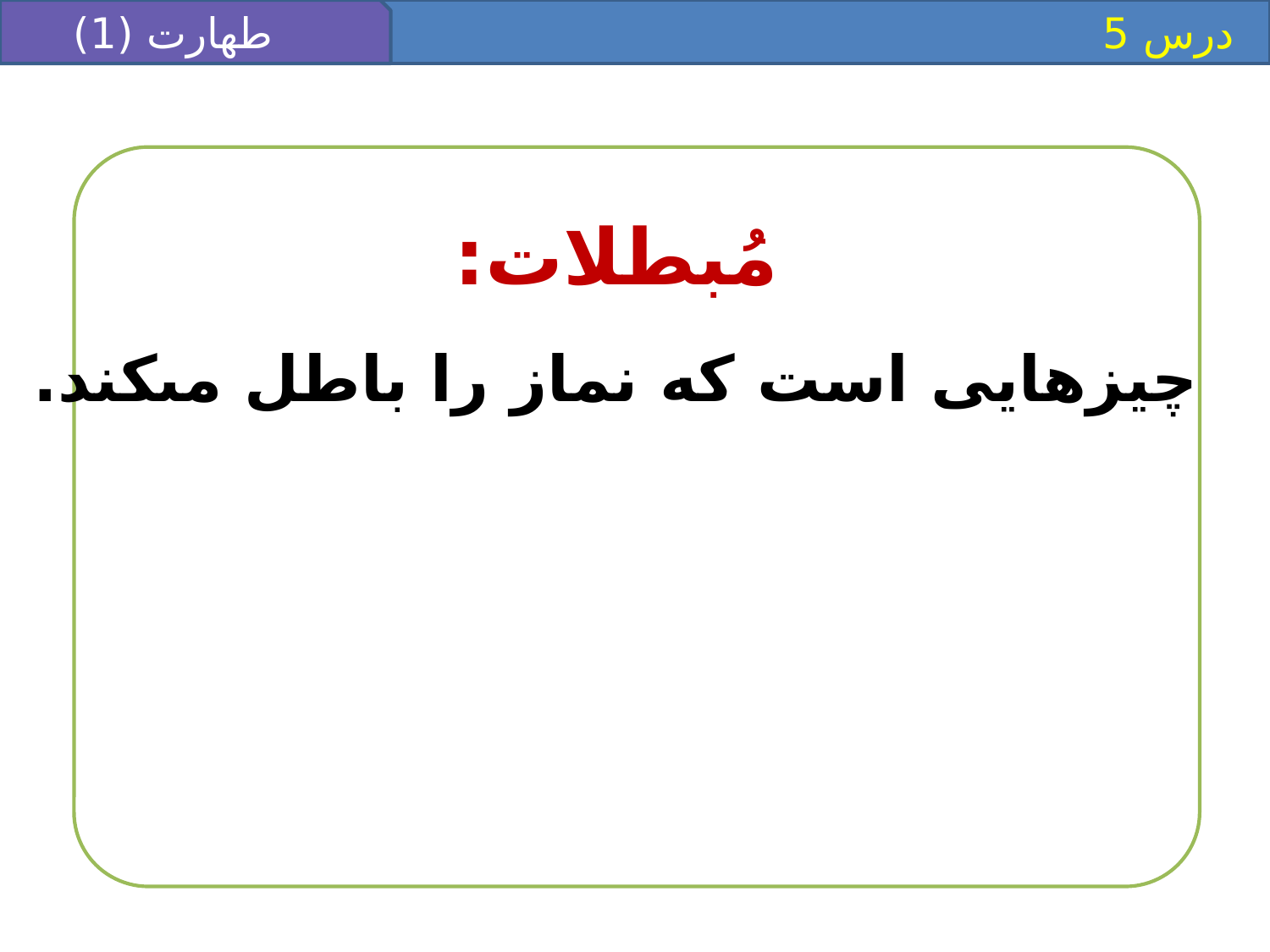

طهارت (1)
 درس 5

مُبطلات:
چيزهايى است كه نماز را باطل مى‏كند.